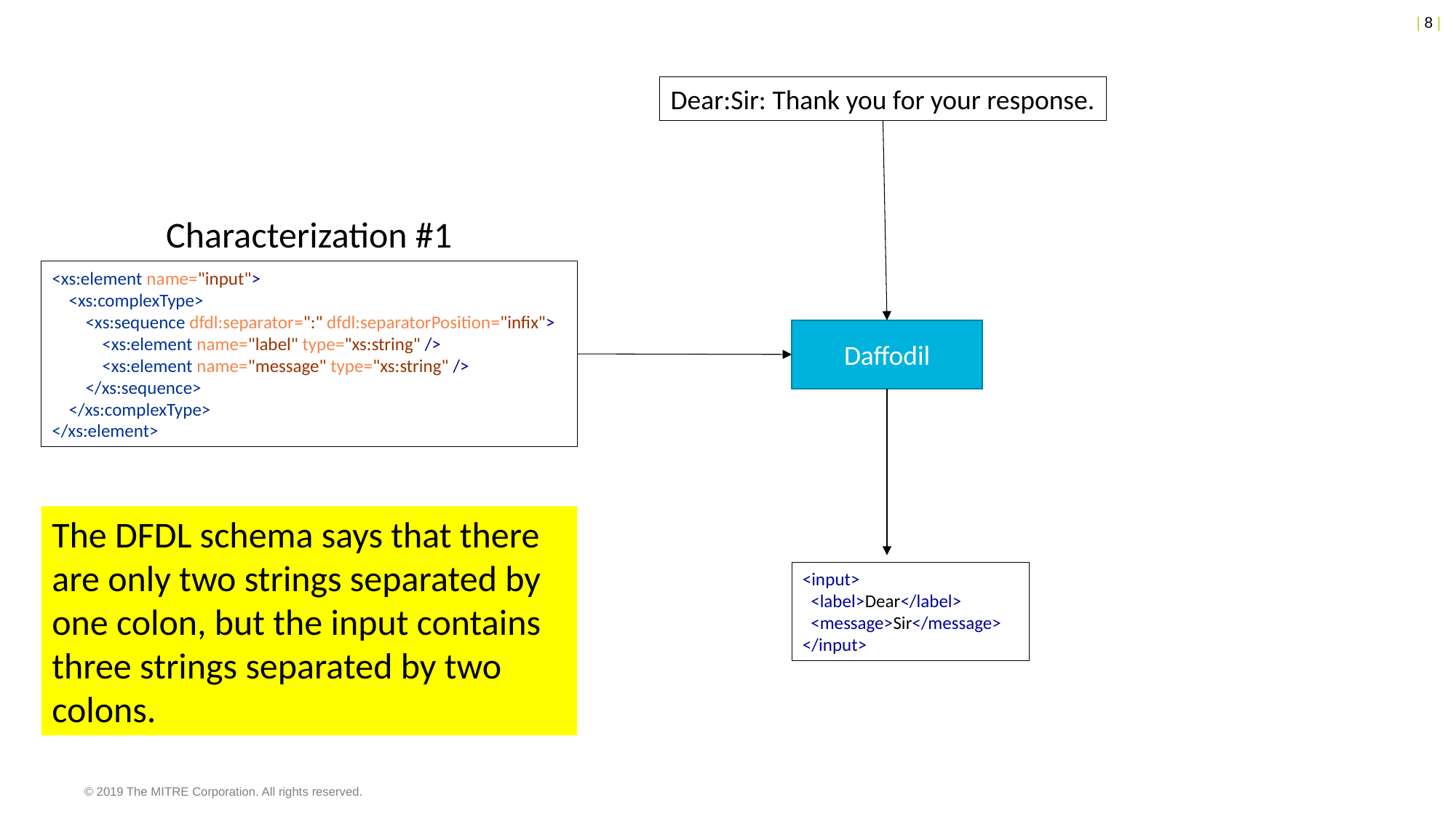

Dear:Sir: Thank you for your response.
Characterization #1
<xs:element name="input">
    <xs:complexType>
        <xs:sequence dfdl:separator=":" dfdl:separatorPosition="infix">
            <xs:element name="label" type="xs:string" />
            <xs:element name="message" type="xs:string" />
        </xs:sequence>
    </xs:complexType>
</xs:element>
Daffodil
The DFDL schema says that there are only two strings separated by one colon, but the input contains three strings separated by two colons.
<input>
  <label>Dear</label>
  <message>Sir</message>
</input>
© 2019 The MITRE Corporation. All rights reserved.